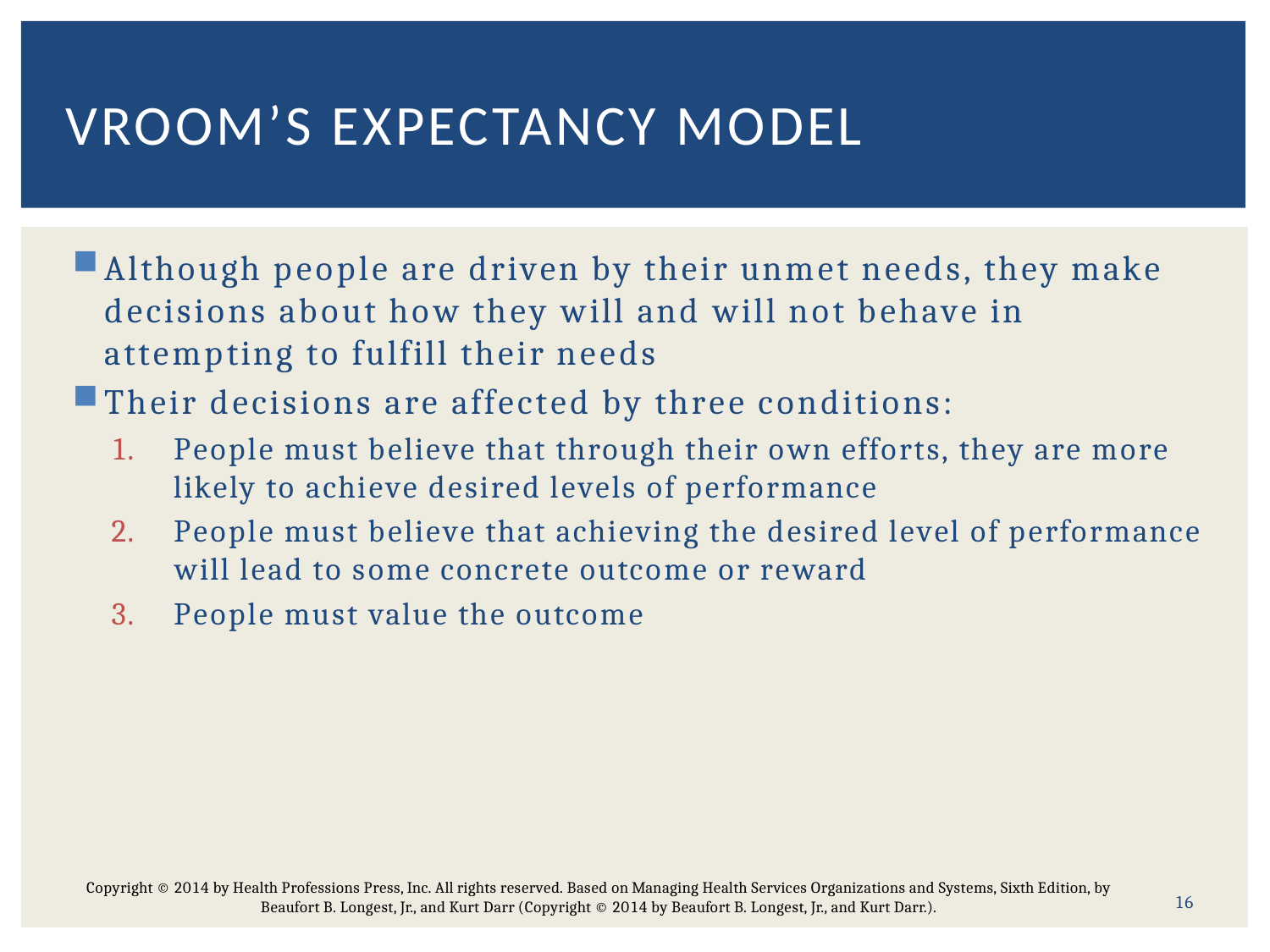

# Vroom’s expectancy Model
Although people are driven by their unmet needs, they make decisions about how they will and will not behave in attempting to fulfill their needs
Their decisions are affected by three conditions:
People must believe that through their own efforts, they are more likely to achieve desired levels of performance
People must believe that achieving the desired level of performance will lead to some concrete outcome or reward
People must value the outcome
16